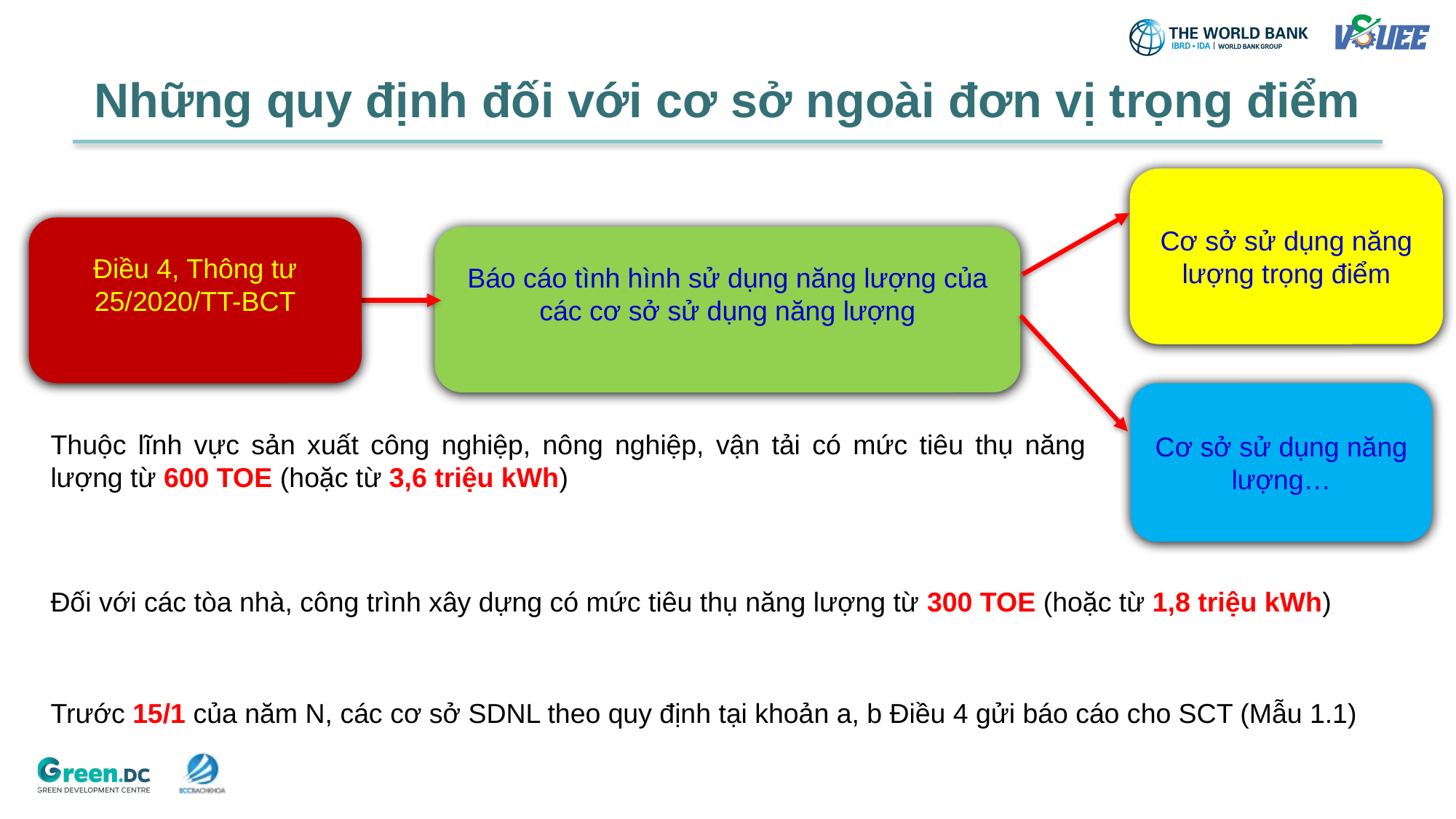

# Những quy định đối với cơ sở ngoài đơn vị trọng điểm
Cơ sở sử dụng năng lượng trọng điểm
Điều 4, Thông tư 25/2020/TT-BCT

Báo cáo tình hình sử dụng năng lượng của các cơ sở sử dụng năng lượng

Cơ sở sử dụng năng lượng…

Thuộc lĩnh vực sản xuất công nghiệp, nông nghiệp, vận tải có mức tiêu thụ năng lượng từ 600 TOE (hoặc từ 3,6 triệu kWh)
Đối với các tòa nhà, công trình xây dựng có mức tiêu thụ năng lượng từ 300 TOE (hoặc từ 1,8 triệu kWh)
Trước 15/1 của năm N, các cơ sở SDNL theo quy định tại khoản a, b Điều 4 gửi báo cáo cho SCT (Mẫu 1.1)